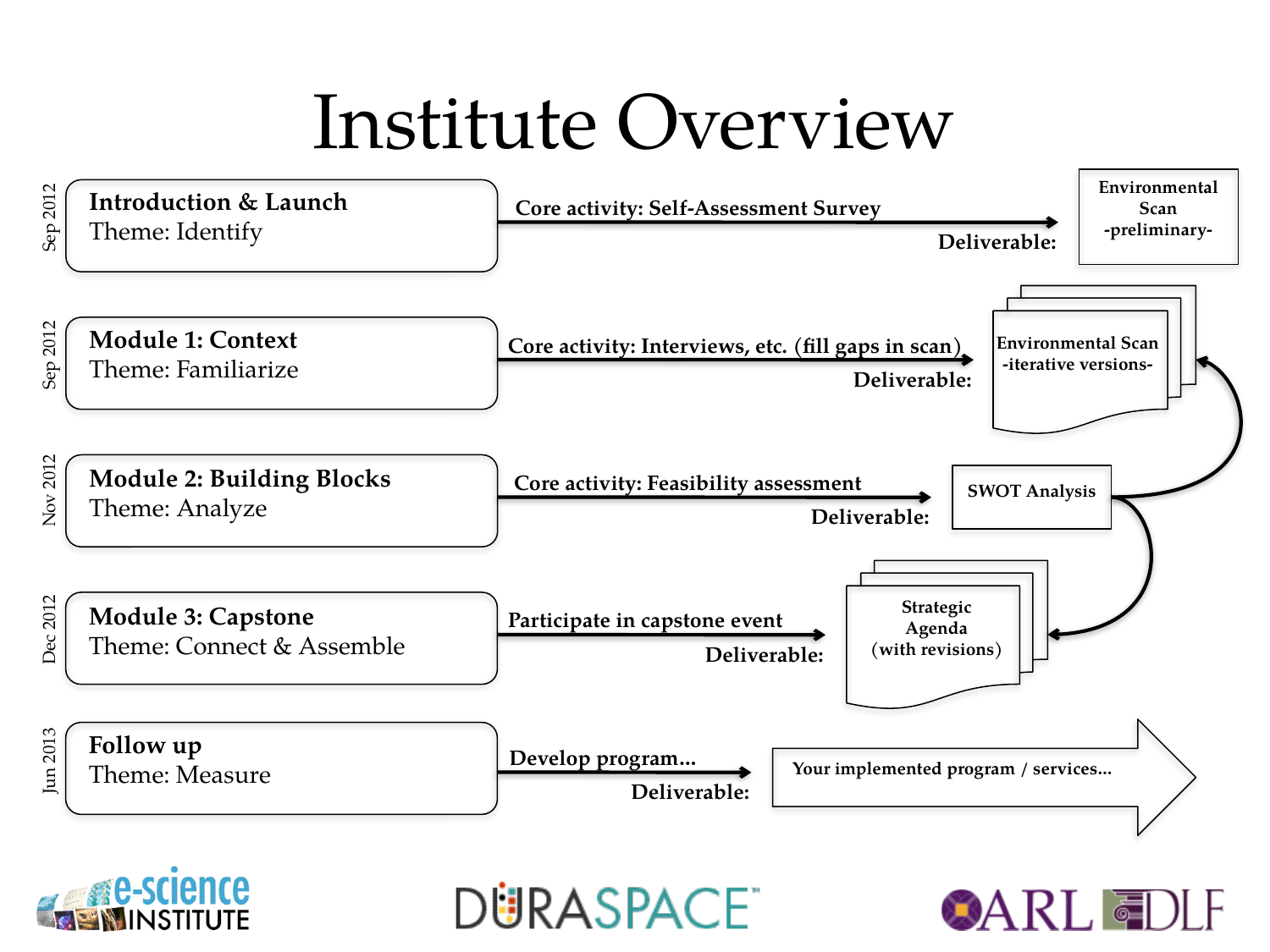

# Institute Overview

Environmental Scan
-preliminary-

Introduction & Launch
Theme: Identify
Core activity: Self-Assessment Survey
Sep 2012
Deliverable:

Module 1: Context
Theme: Familiarize
Environmental Scan
-iterative versions-
Core activity: Interviews, etc. (fill gaps in scan)
Sep 2012
Deliverable:

Module 2: Building Blocks
Theme: Analyze
Core activity: Feasibility assessment
Nov 2012

SWOT Analysis
Deliverable:

Strategic Agenda
(with revisions)

Module 3: Capstone
Theme: Connect & Assemble
Participate in capstone event
Dec 2012
Deliverable:

Follow up
Theme: Measure
Jun 2013
Develop program…
Your implemented program / services…
Deliverable: